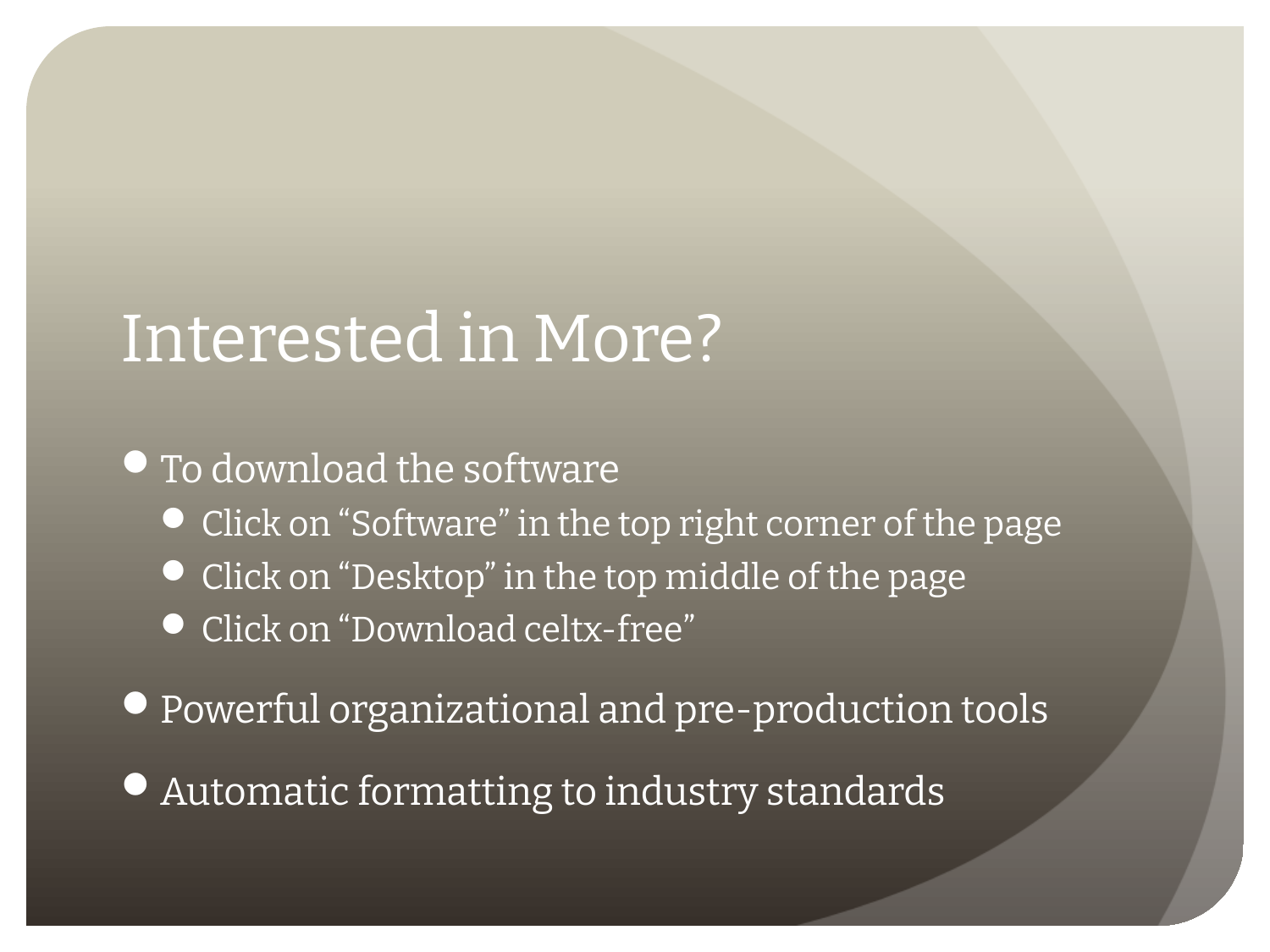

# Interested in More?
To download the software
Click on “Software” in the top right corner of the page
Click on “Desktop” in the top middle of the page
Click on “Download celtx-free”
Powerful organizational and pre-production tools
Automatic formatting to industry standards